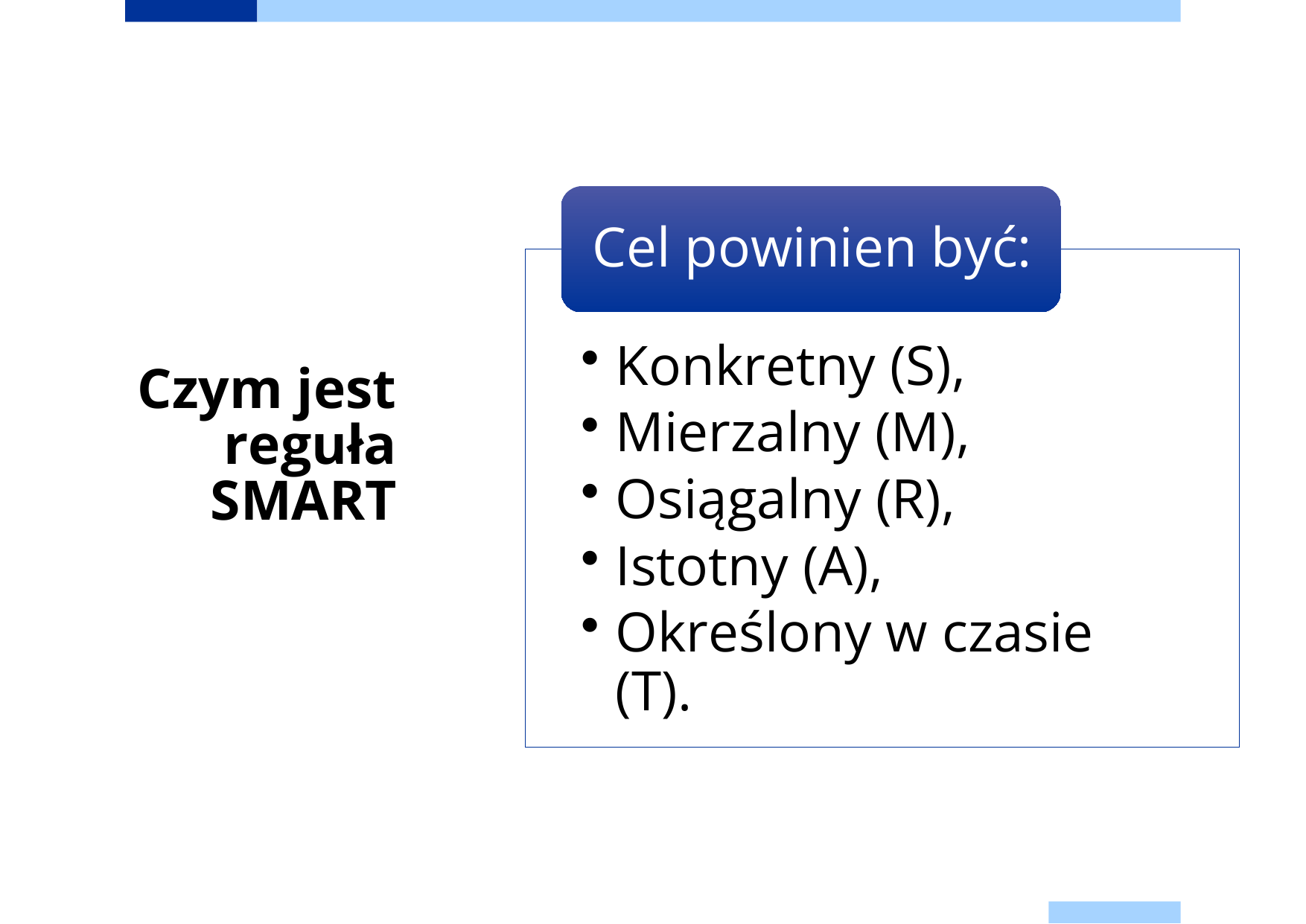

Konkretny (S),
Mierzalny (M),
Osiągalny (R),
Istotny (A),
Określony w czasie (T).
Cel powinien być:
# Czym jest reguła SMART